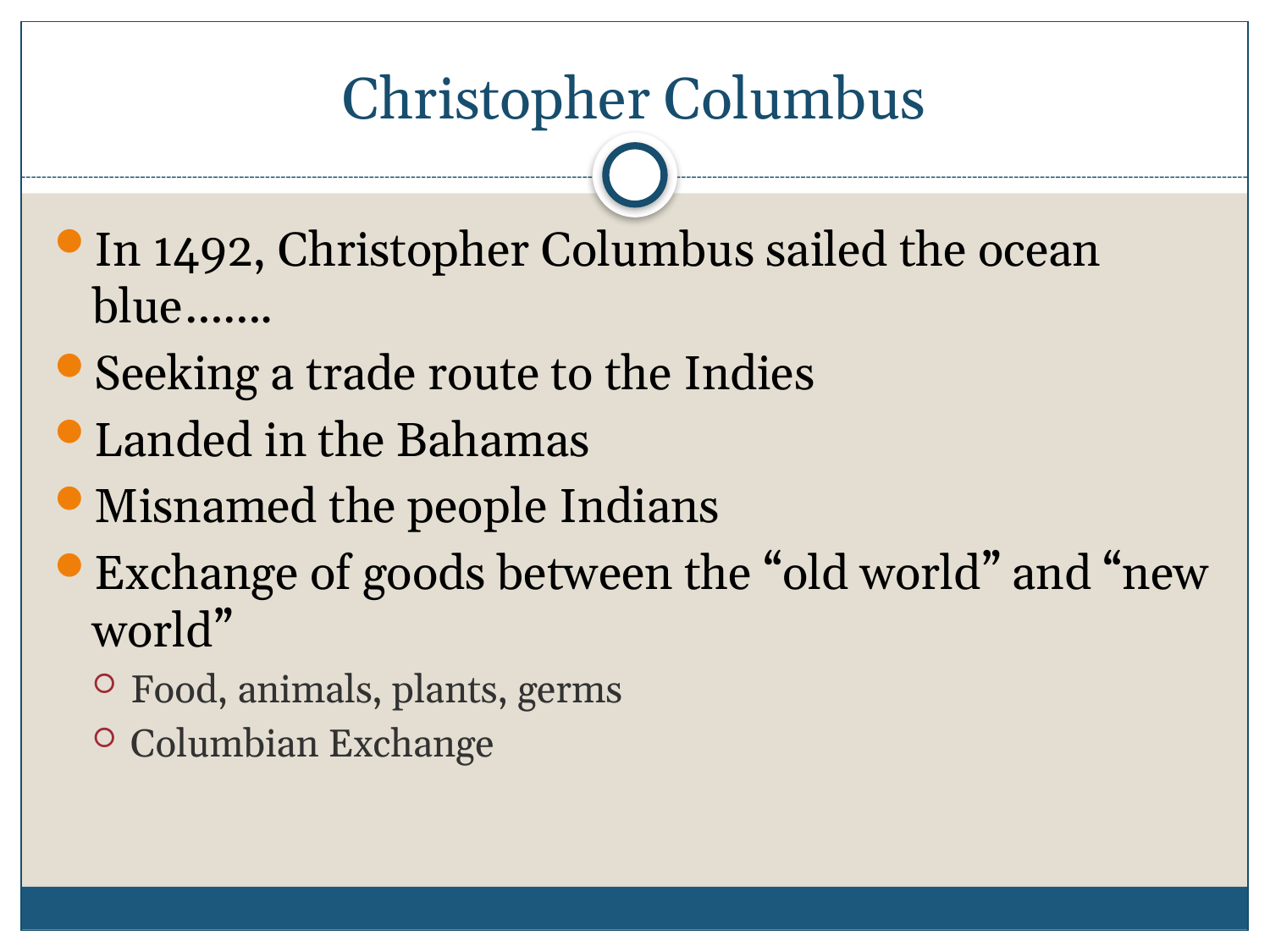

# Christopher Columbus
In 1492, Christopher Columbus sailed the ocean blue…….
Seeking a trade route to the Indies
Landed in the Bahamas
Misnamed the people Indians
Exchange of goods between the “old world” and “new world”
Food, animals, plants, germs
Columbian Exchange